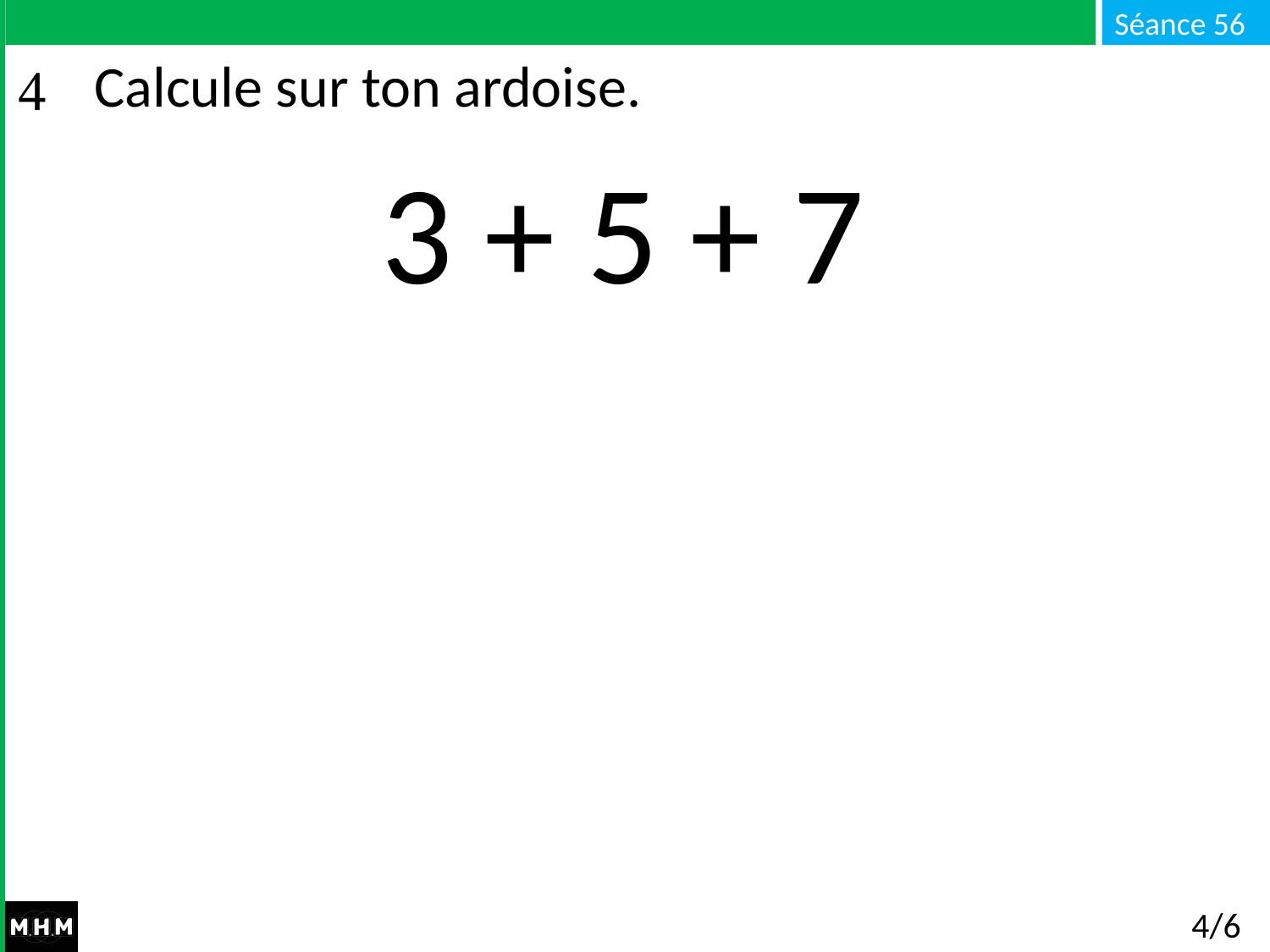

# Calcule sur ton ardoise.
3 + 5 + 7
4/6